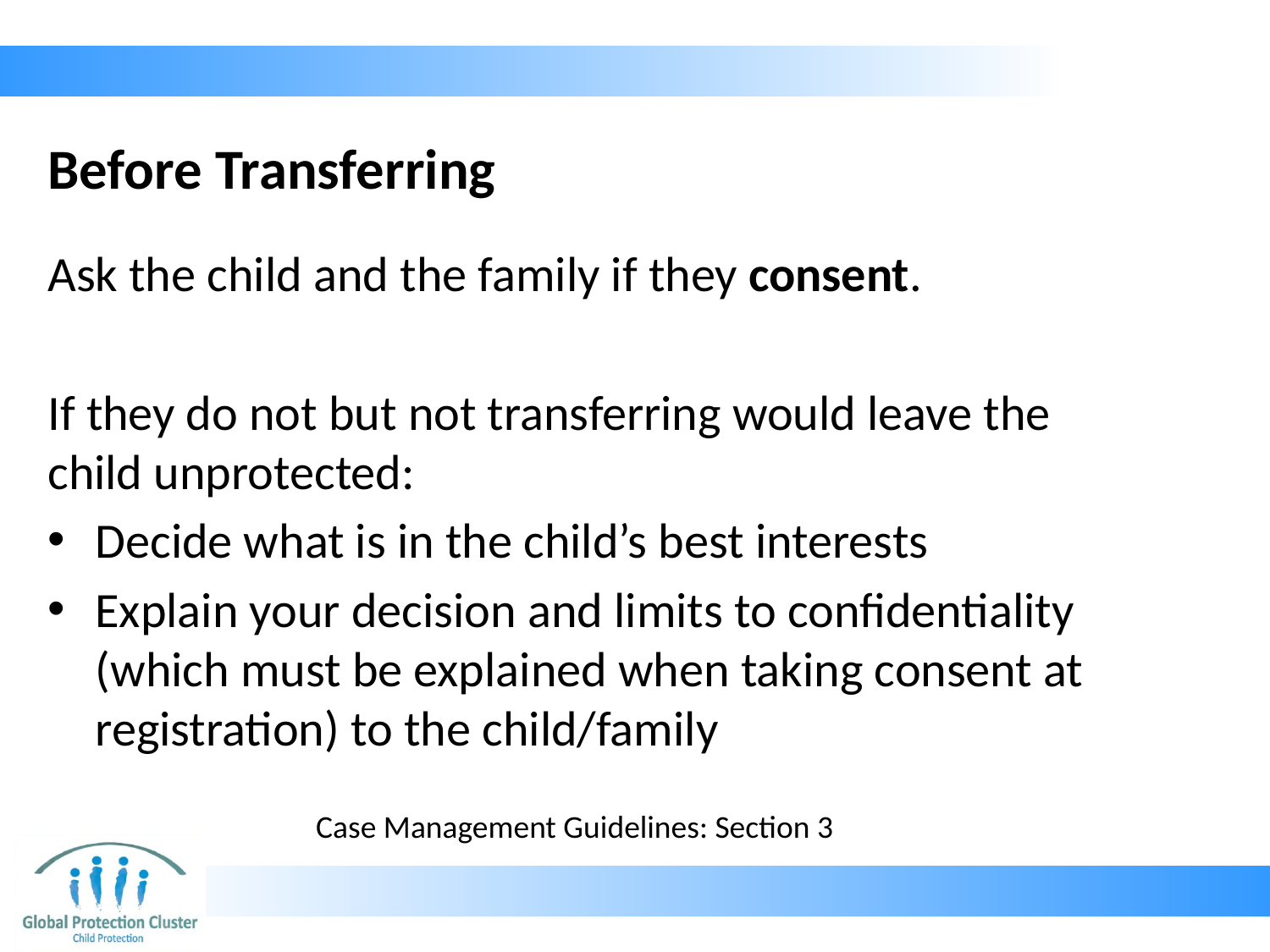

# Before Transferring
Ask the child and the family if they consent.

If they do not but not transferring would leave the child unprotected:
Decide what is in the child’s best interests
Explain your decision and limits to confidentiality (which must be explained when taking consent at registration) to the child/family

Case Management Guidelines: Section 3